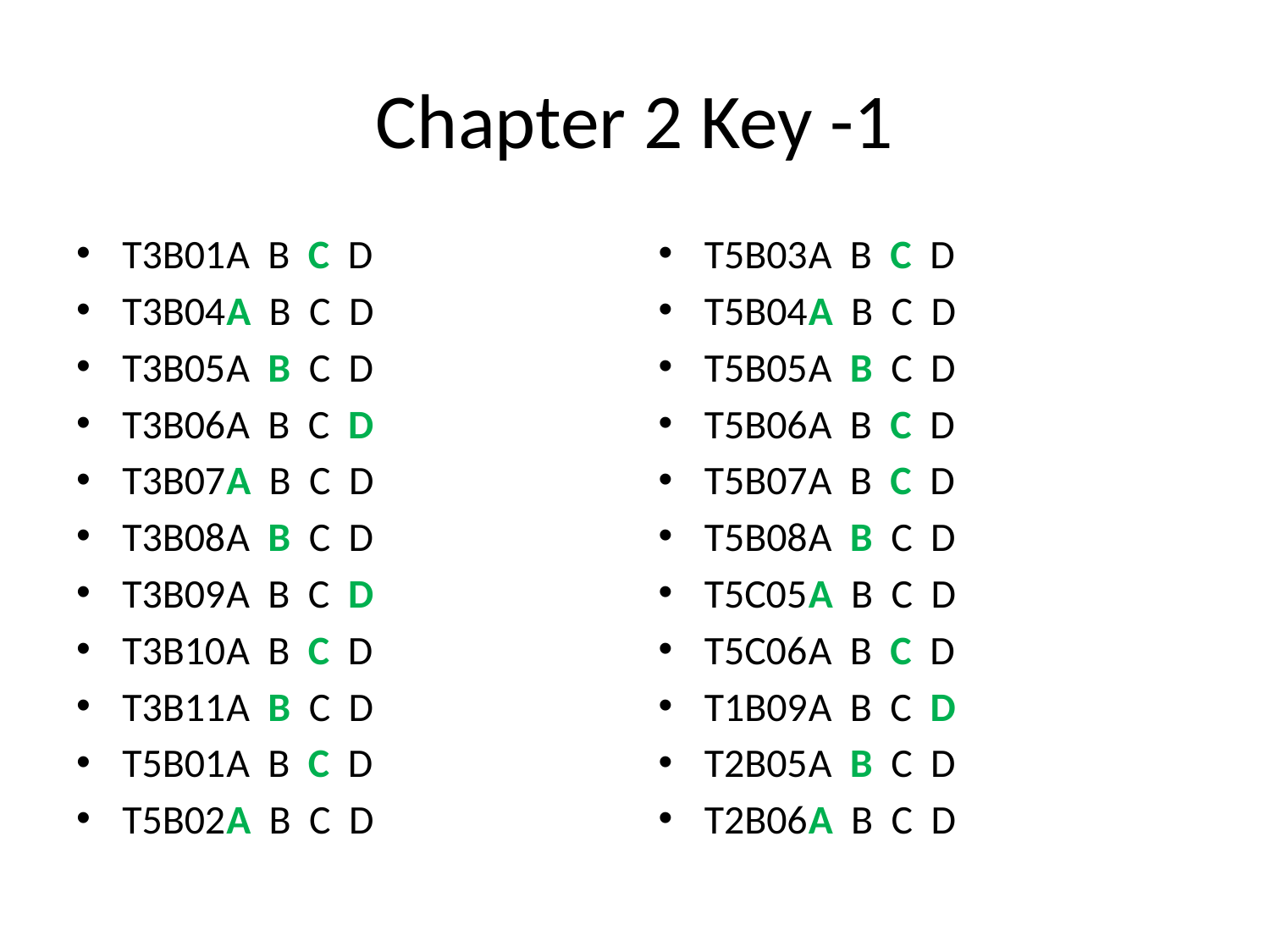

# Chapter 2 Key -1
T3B01		A  B  C  D
T3B04		A  B  C  D
T3B05		A  B  C  D
T3B06		A  B  C  D
T3B07		A  B  C  D
T3B08		A  B  C  D
T3B09		A  B  C  D
T3B10		A  B  C  D
T3B11		A  B  C  D
T5B01		A  B  C  D
T5B02		A  B  C  D

T5B03		A  B  C  D
T5B04		A  B  C  D
T5B05		A  B  C  D
T5B06		A  B  C  D
T5B07		A  B  C  D
T5B08		A  B  C  D
T5C05		A  B  C  D
T5C06		A  B  C  D
T1B09		A  B  C  D
T2B05		A  B  C  D
T2B06		A  B  C  D